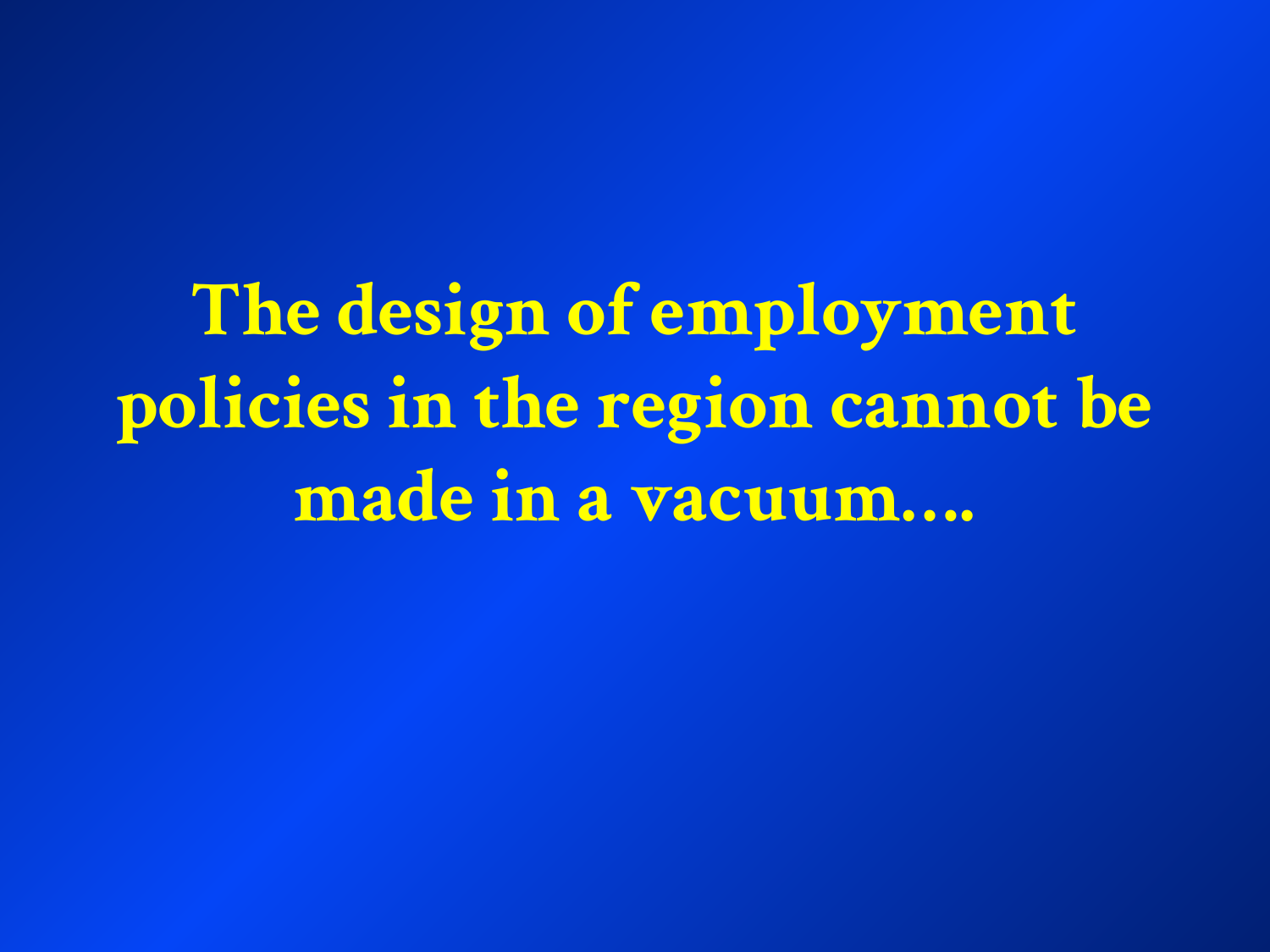

# The design of employment policies in the region cannot be made in a vacuum….